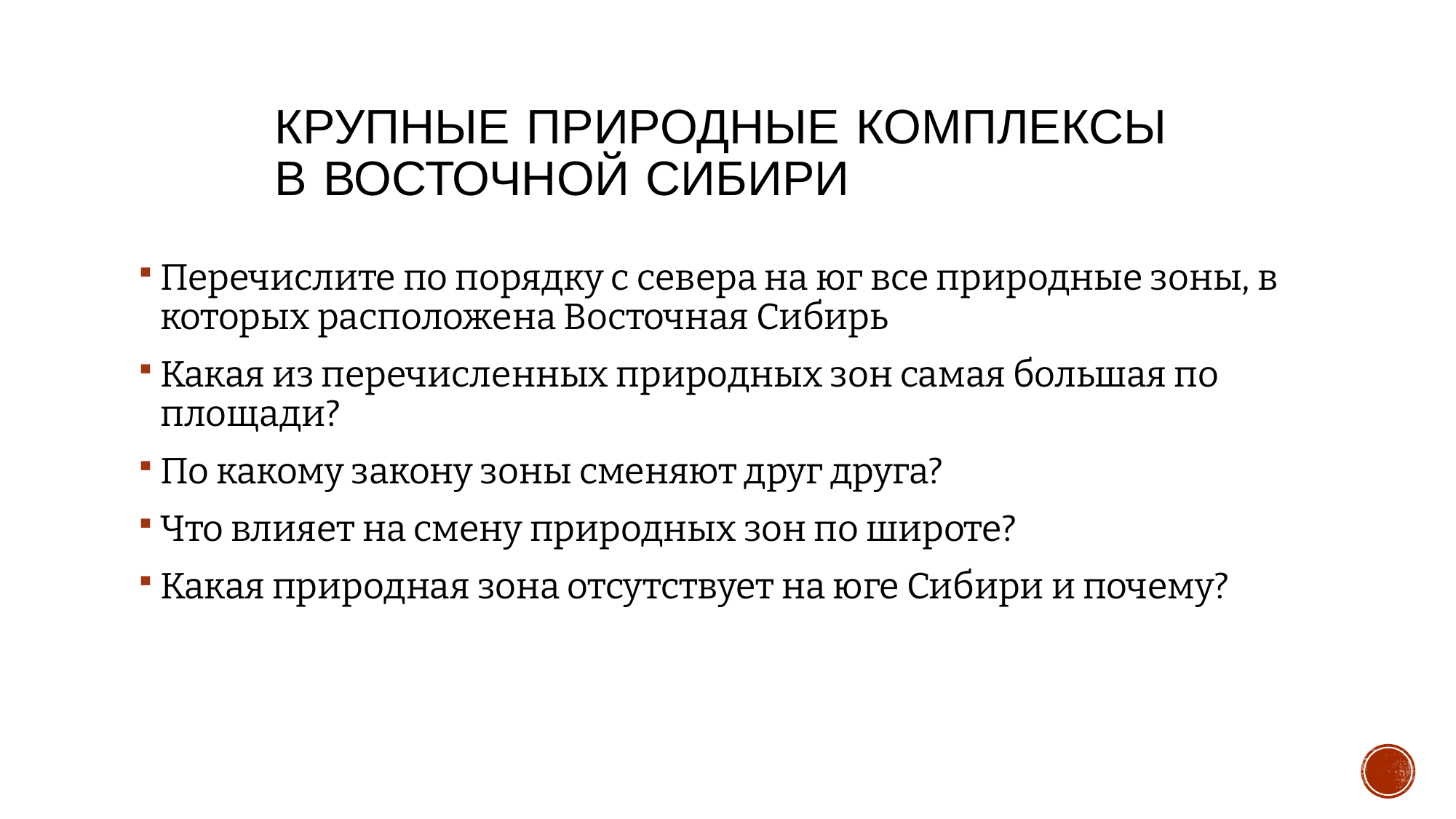

# Крупные природные комплексы в Восточной Сибири
Перечислите по порядку с севера на юг все природные зоны, в которых расположена Восточная Сибирь
Какая из перечисленных природных зон самая большая по площади?
По какому закону зоны сменяют друг друга?
Что влияет на смену природных зон по широте?
Какая природная зона отсутствует на юге Сибири и почему?